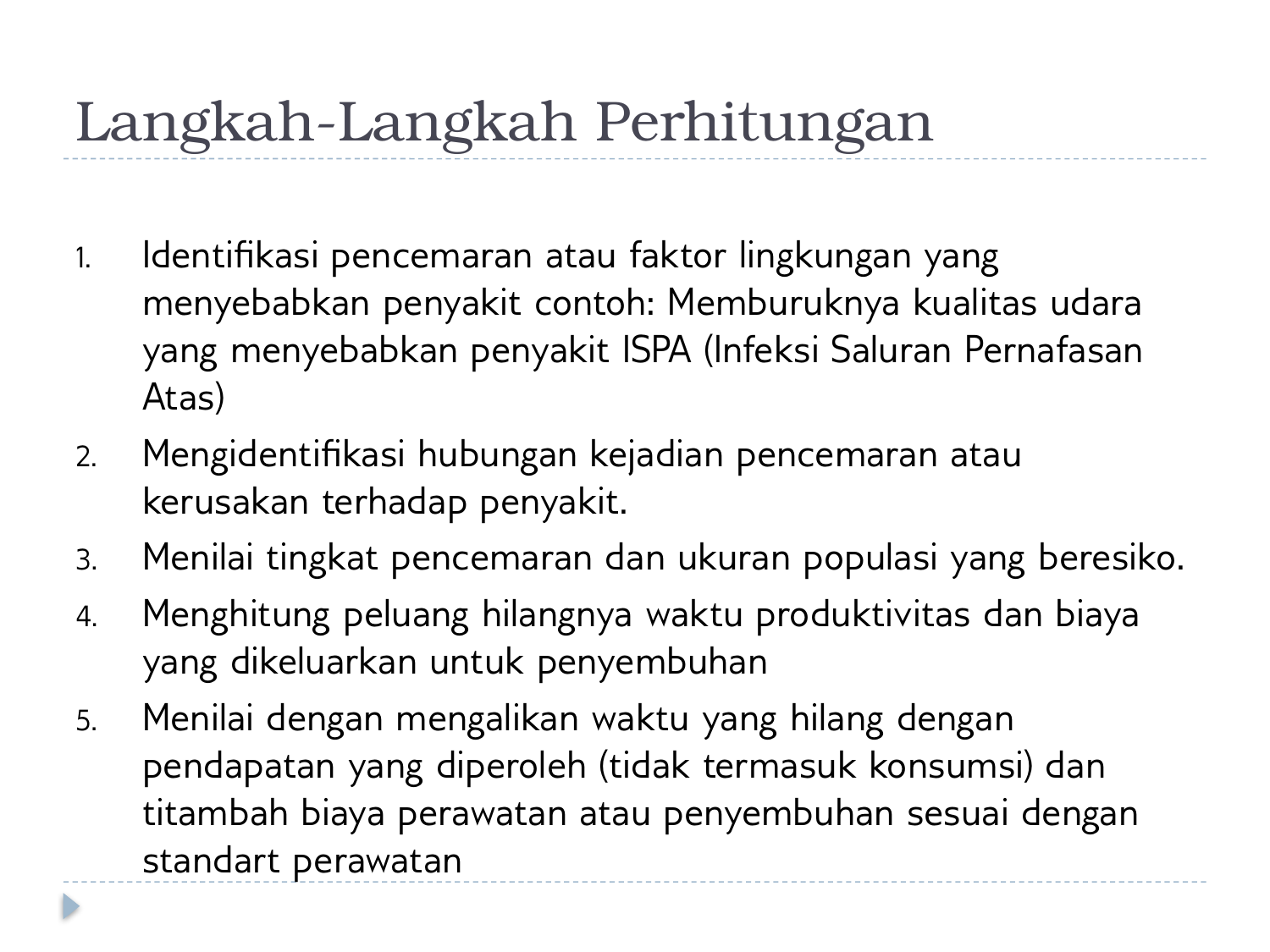

# Langkah-Langkah Perhitungan
Identifikasi pencemaran atau faktor lingkungan yang menyebabkan penyakit contoh: Memburuknya kualitas udara yang menyebabkan penyakit ISPA (Infeksi Saluran Pernafasan Atas)
Mengidentifikasi hubungan kejadian pencemaran atau kerusakan terhadap penyakit.
Menilai tingkat pencemaran dan ukuran populasi yang beresiko.
Menghitung peluang hilangnya waktu produktivitas dan biaya yang dikeluarkan untuk penyembuhan
Menilai dengan mengalikan waktu yang hilang dengan  pendapatan yang diperoleh (tidak termasuk konsumsi) dan titambah biaya perawatan atau penyembuhan sesuai dengan standart perawatan